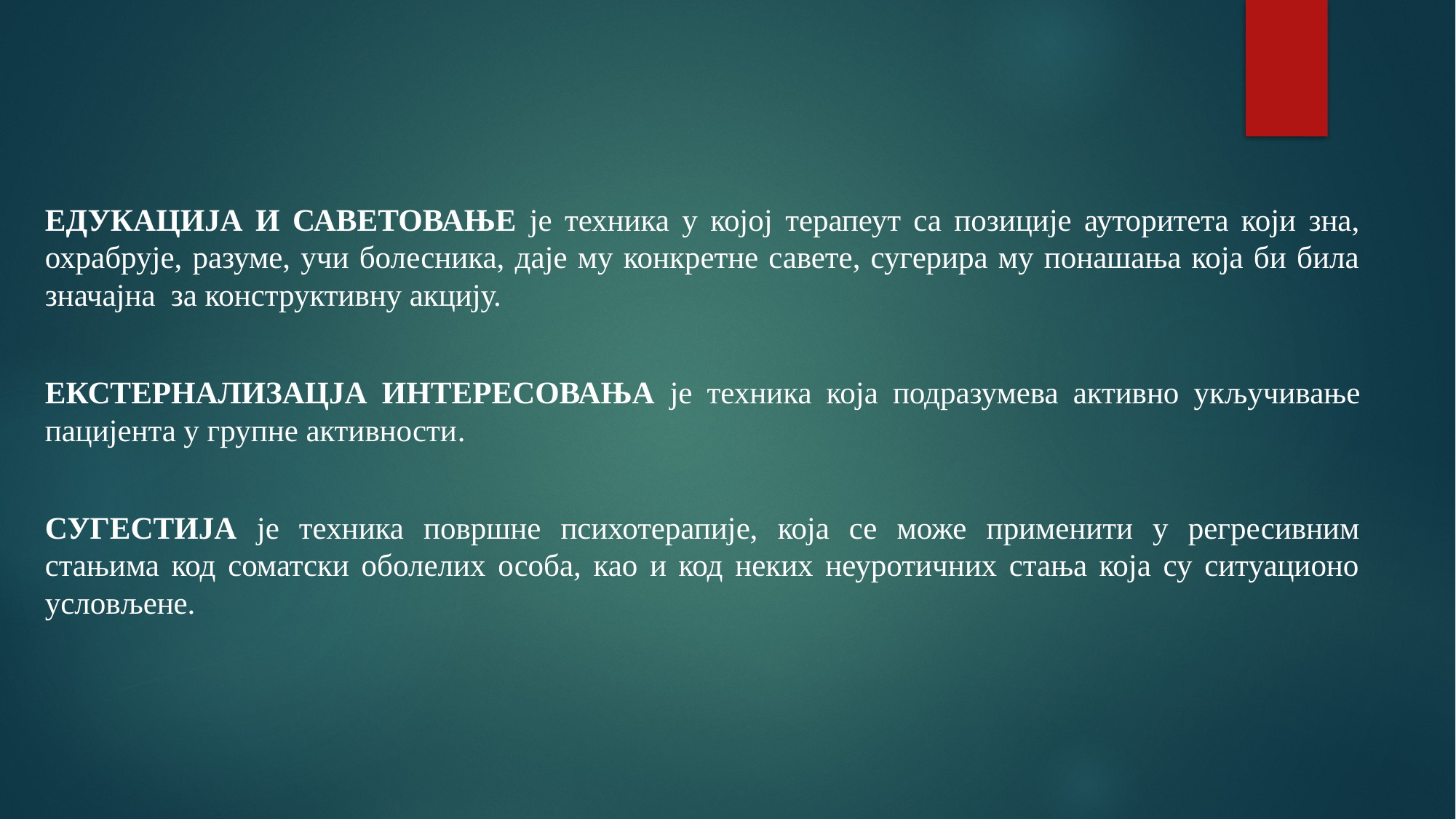

ЕДУКАЦИЈА И САВЕТОВАЊЕ је техника у којој терапеут са позиције ауторитета који зна, охрабрује, разуме, учи болесника, даје му конкретне савете, сугерира му понашања која би била значајна  за конструктивну акцију.

ЕКСТЕРНАЛИЗАЦЈА ИНТЕРЕСОВАЊА је техника која подразумева активно укључивање пацијента у групне активности.

СУГЕСТИЈА је техника површне психотерапије, која се може применити у регресивним стањима код соматски оболелих особа, као и код неких неуротичних стања која су ситуационо условљене.